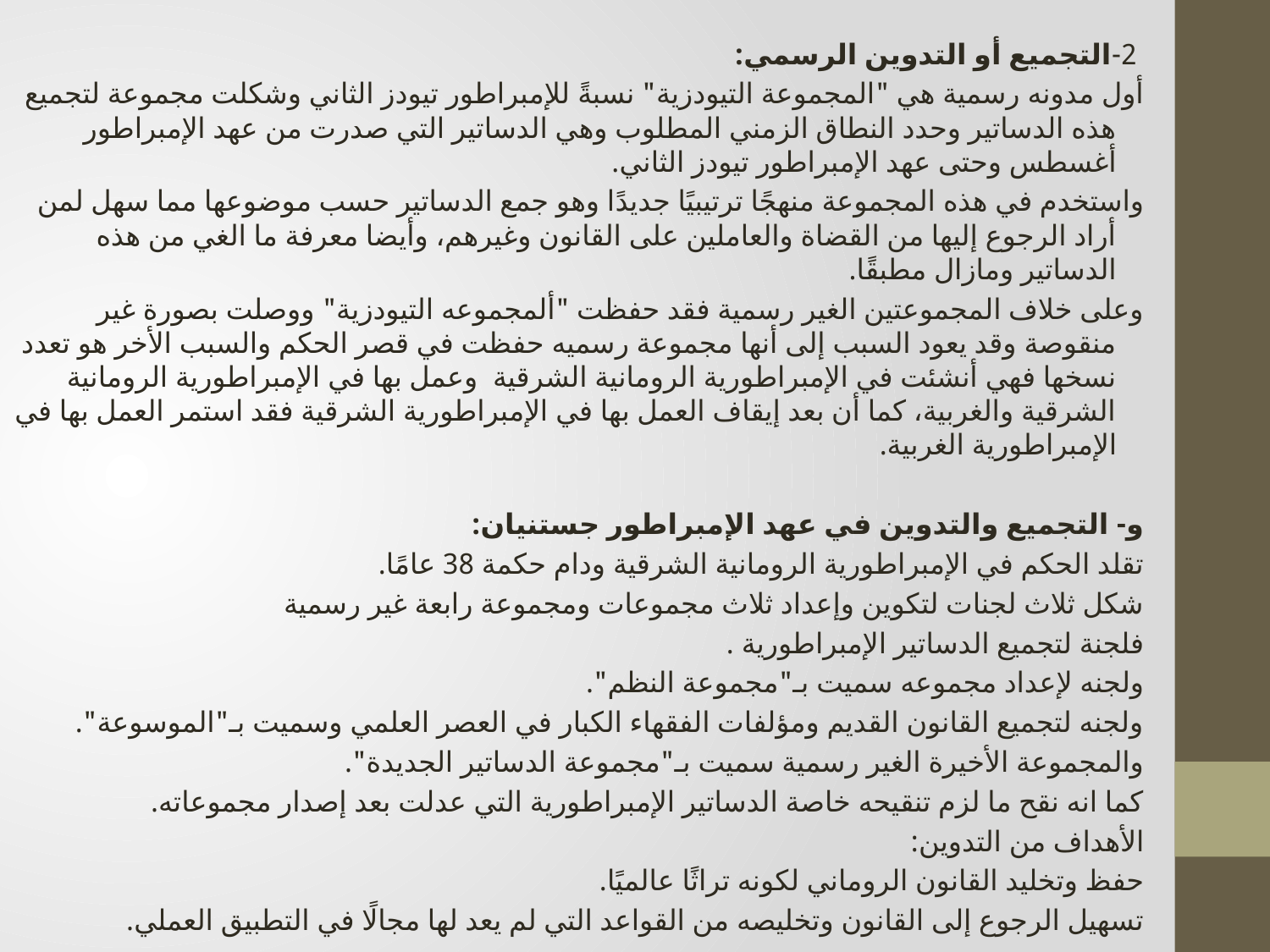

2-التجميع أو التدوين الرسمي:
أول مدونه رسمية هي "المجموعة التيودزية" نسبةً للإمبراطور تيودز الثاني وشكلت مجموعة لتجميع هذه الدساتير وحدد النطاق الزمني المطلوب وهي الدساتير التي صدرت من عهد الإمبراطور أغسطس وحتى عهد الإمبراطور تيودز الثاني.
واستخدم في هذه المجموعة منهجًا ترتيبيًا جديدًا وهو جمع الدساتير حسب موضوعها مما سهل لمن أراد الرجوع إليها من القضاة والعاملين على القانون وغيرهم، وأيضا معرفة ما الغي من هذه الدساتير ومازال مطبقًا.
وعلى خلاف المجموعتين الغير رسمية فقد حفظت "ألمجموعه التيودزية" ووصلت بصورة غير منقوصة وقد يعود السبب إلى أنها مجموعة رسميه حفظت في قصر الحكم والسبب الأخر هو تعدد نسخها فهي أنشئت في الإمبراطورية الرومانية الشرقية  وعمل بها في الإمبراطورية الرومانية الشرقية والغربية، كما أن بعد إيقاف العمل بها في الإمبراطورية الشرقية فقد استمر العمل بها في الإمبراطورية الغربية.

و- التجميع والتدوين في عهد الإمبراطور جستنيان:
تقلد الحكم في الإمبراطورية الرومانية الشرقية ودام حكمة 38 عامًا.
شكل ثلاث لجنات لتكوين وإعداد ثلاث مجموعات ومجموعة رابعة غير رسمية
فلجنة لتجميع الدساتير الإمبراطورية .
ولجنه لإعداد مجموعه سميت بـ"مجموعة النظم".
ولجنه لتجميع القانون القديم ومؤلفات الفقهاء الكبار في العصر العلمي وسميت بـ"الموسوعة".
والمجموعة الأخيرة الغير رسمية سميت بـ"مجموعة الدساتير الجديدة".
كما انه نقح ما لزم تنقيحه خاصة الدساتير الإمبراطورية التي عدلت بعد إصدار مجموعاته.
الأهداف من التدوين:
حفظ وتخليد القانون الروماني لكونه تراثًا عالميًا.
تسهيل الرجوع إلى القانون وتخليصه من القواعد التي لم يعد لها مجالًا في التطبيق العملي.